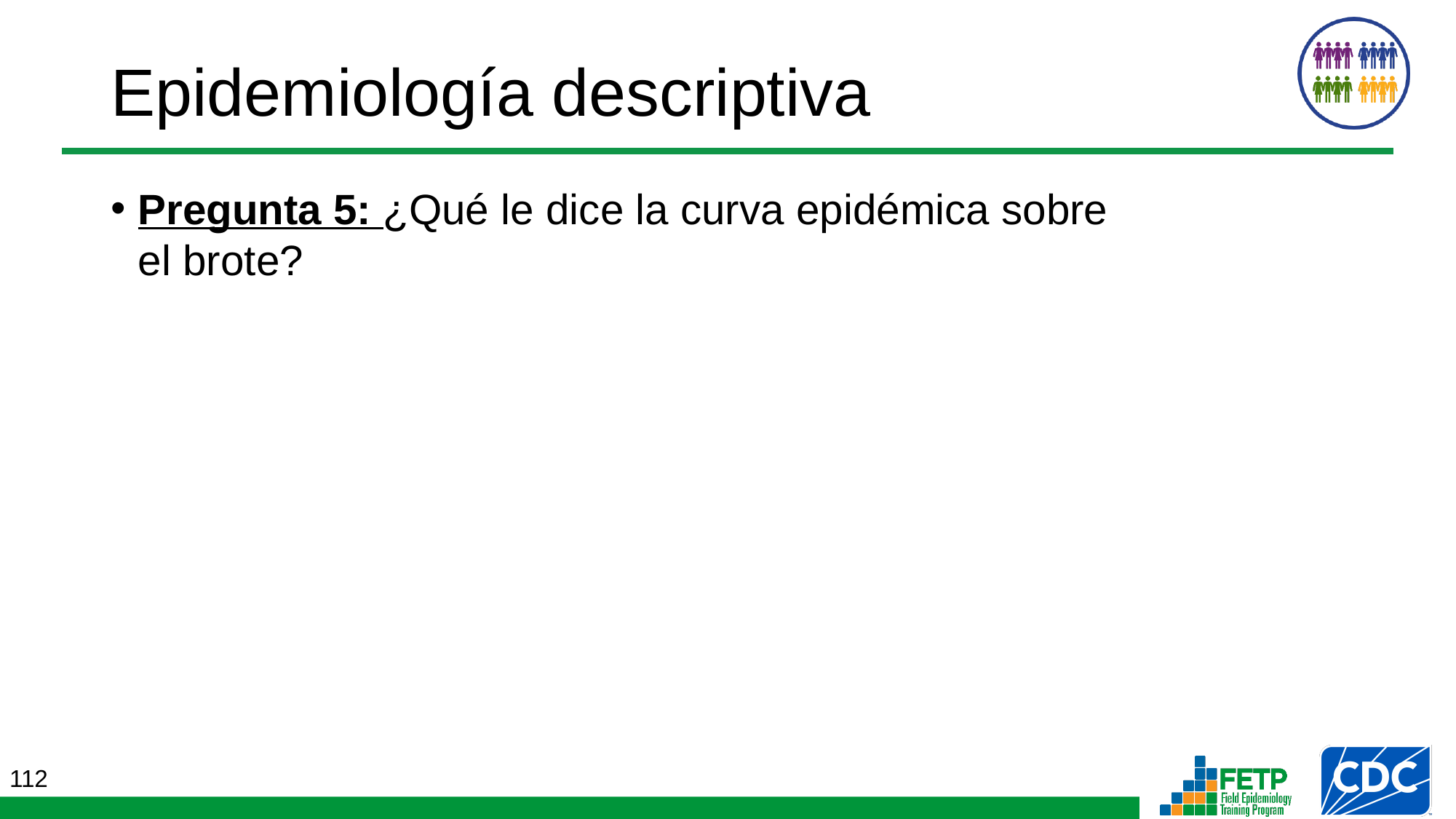

Epidemiología descriptiva

Pregunta 5: ¿Qué le dice la curva epidémica sobre
el brote?